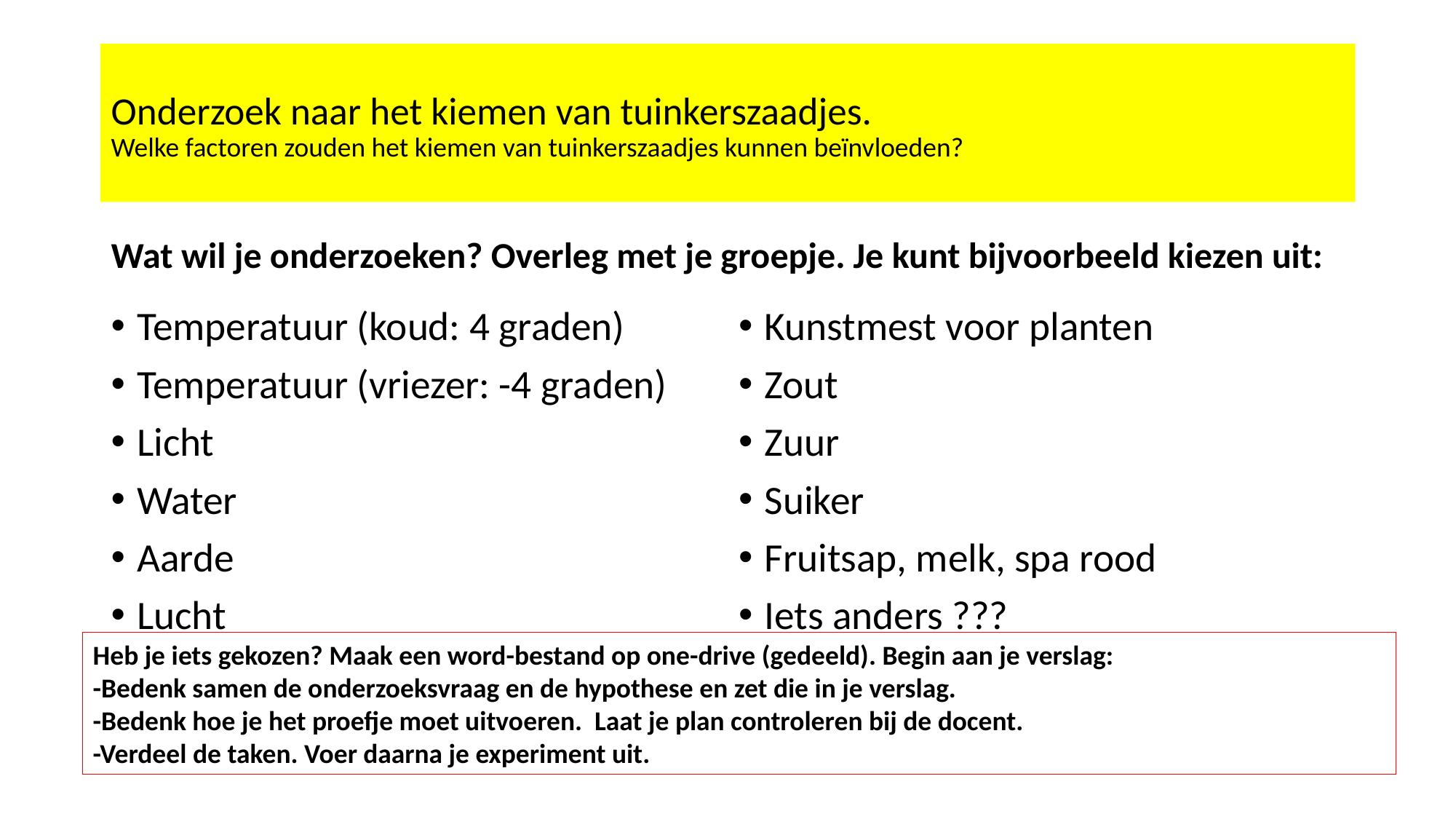

# Onderzoek naar het kiemen van tuinkerszaadjes. Welke factoren zouden het kiemen van tuinkerszaadjes kunnen beïnvloeden?
Wat wil je onderzoeken? Overleg met je groepje. Je kunt bijvoorbeeld kiezen uit:
Temperatuur (koud: 4 graden)
Temperatuur (vriezer: -4 graden)
Licht
Water
Aarde
Lucht

Kunstmest voor planten
Zout
Zuur
Suiker
Fruitsap, melk, spa rood
Iets anders ???

Heb je iets gekozen? Maak een word-bestand op one-drive (gedeeld). Begin aan je verslag:
-Bedenk samen de onderzoeksvraag en de hypothese en zet die in je verslag.
-Bedenk hoe je het proefje moet uitvoeren.  Laat je plan controleren bij de docent.
-Verdeel de taken. Voer daarna je experiment uit.